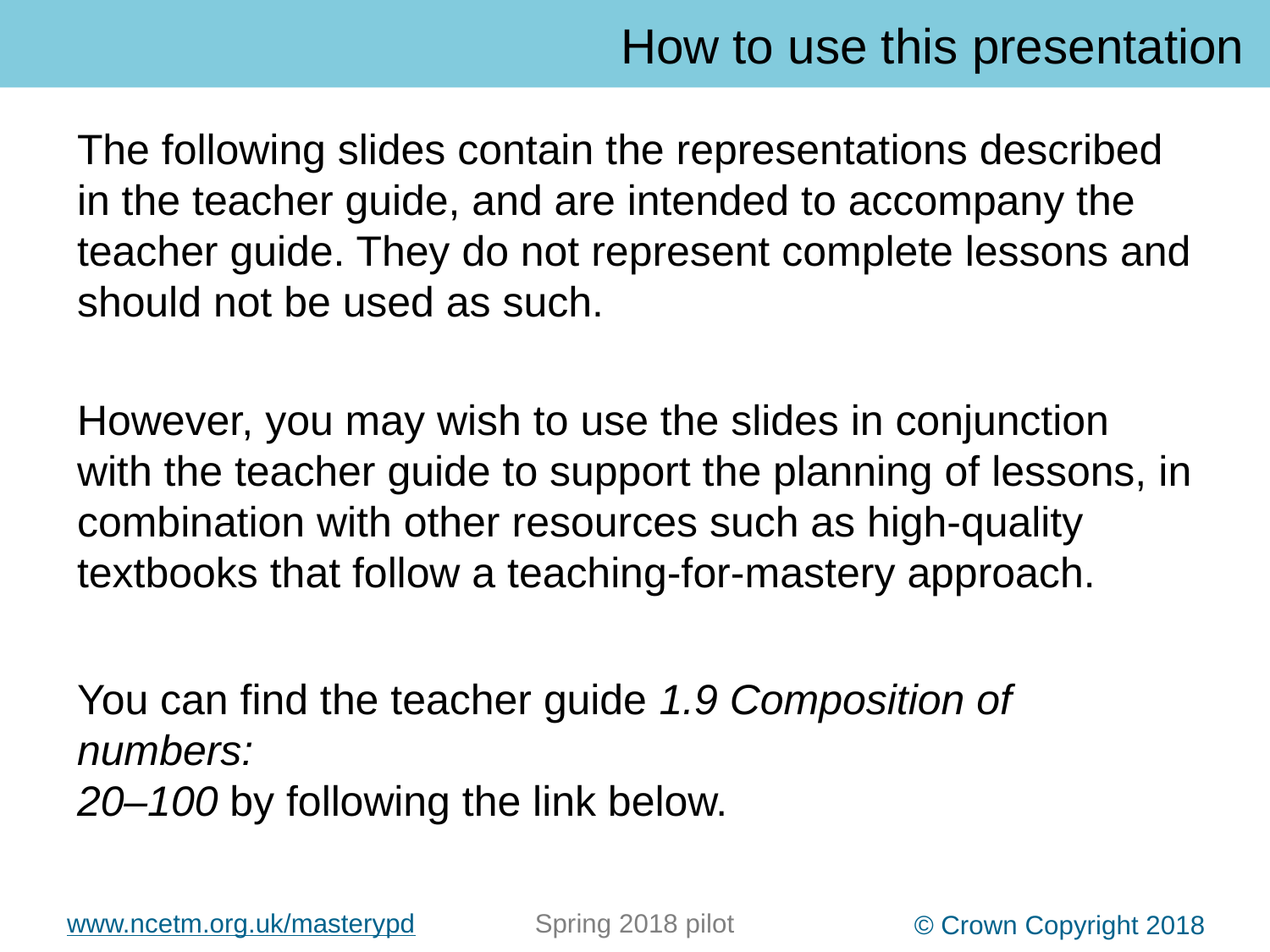

How to use this presentation
You can find the teacher guide 1.9 Composition of numbers:
20–100 by following the link below.